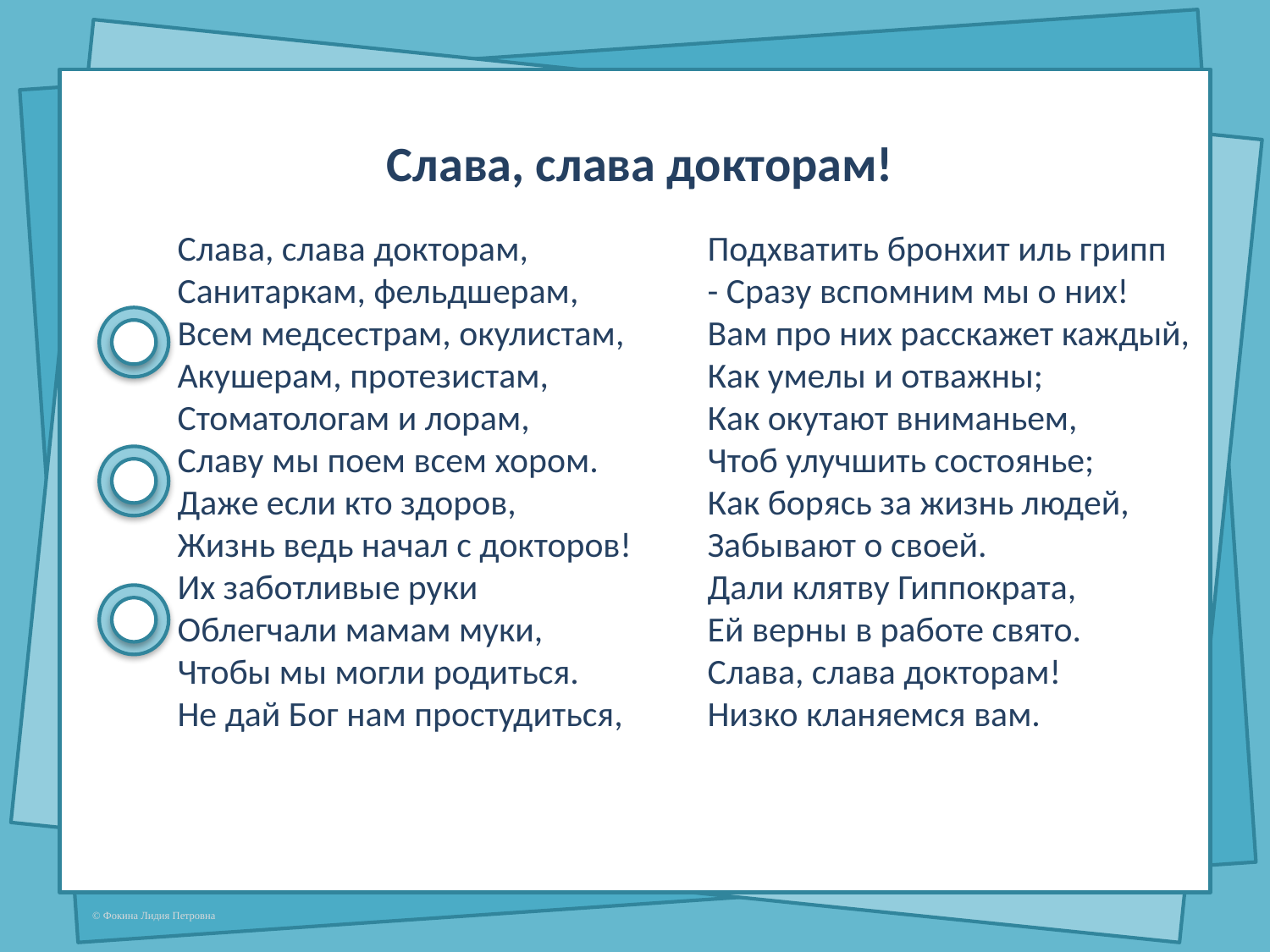

Слава, слава докторам!
Слава, слава докторам,
Санитаркам, фельдшерам,
Всем медсестрам, окулистам,
Акушерам, протезистам,
Стоматологам и лорам,
Славу мы поем всем хором.
Даже если кто здоров,
Жизнь ведь начал с докторов!
Их заботливые руки
Облегчали мамам муки,
Чтобы мы могли родиться.
Не дай Бог нам простудиться,
Подхватить бронхит иль грипп
- Сразу вспомним мы о них!
Вам про них расскажет каждый,
Как умелы и отважны;
Как окутают вниманьем,
Чтоб улучшить состоянье;
Как борясь за жизнь людей,
Забывают о своей.
Дали клятву Гиппократа,
Ей верны в работе свято.
Слава, слава докторам!
Низко кланяемся вам.